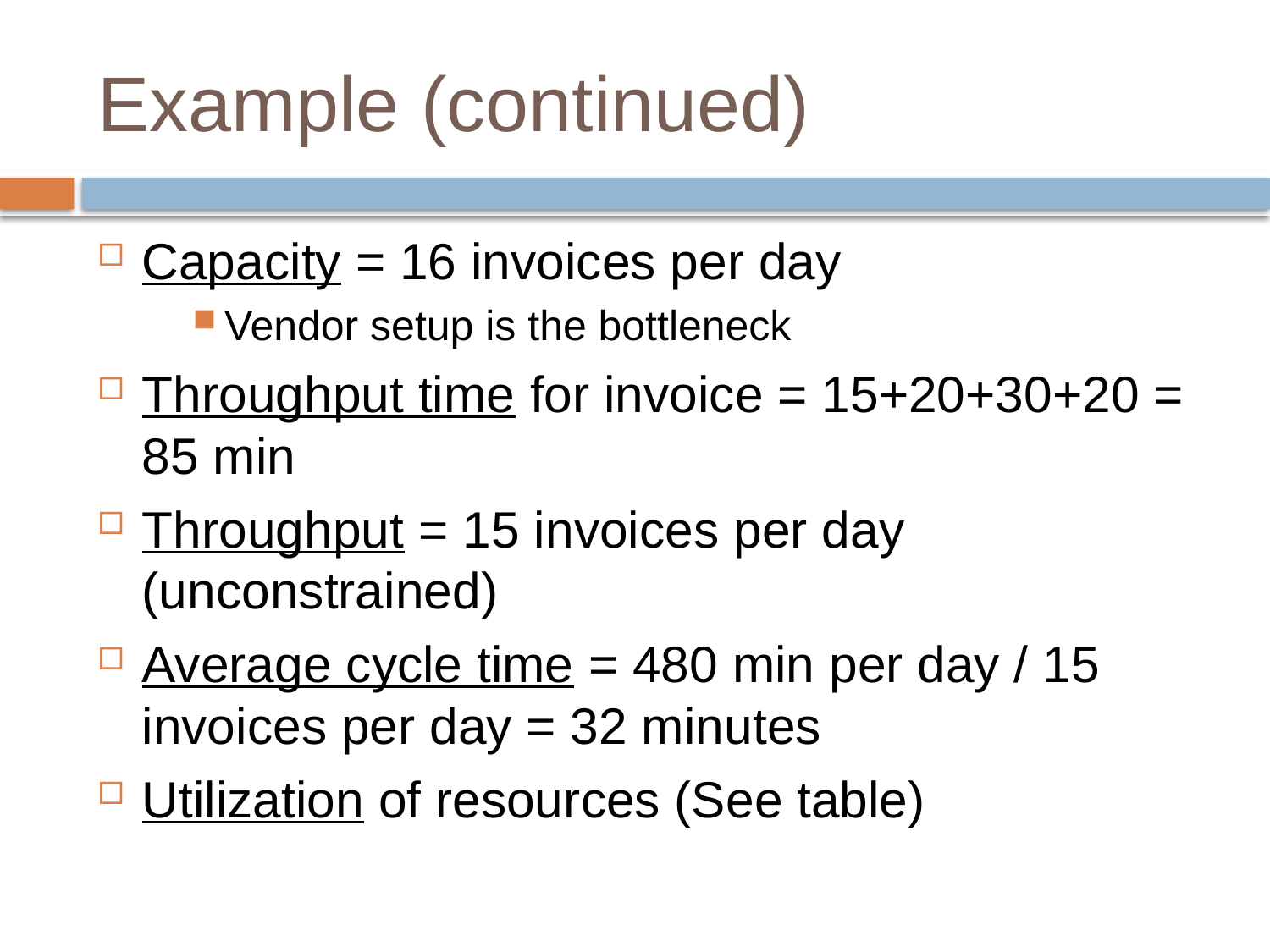

# Example (continued)
Capacity = 16 invoices per day
Vendor setup is the bottleneck
Throughput time for invoice = 15+20+30+20 = 85 min
Throughput = 15 invoices per day (unconstrained)
Average cycle time = 480 min per day / 15 invoices per day = 32 minutes
Utilization of resources (See table)